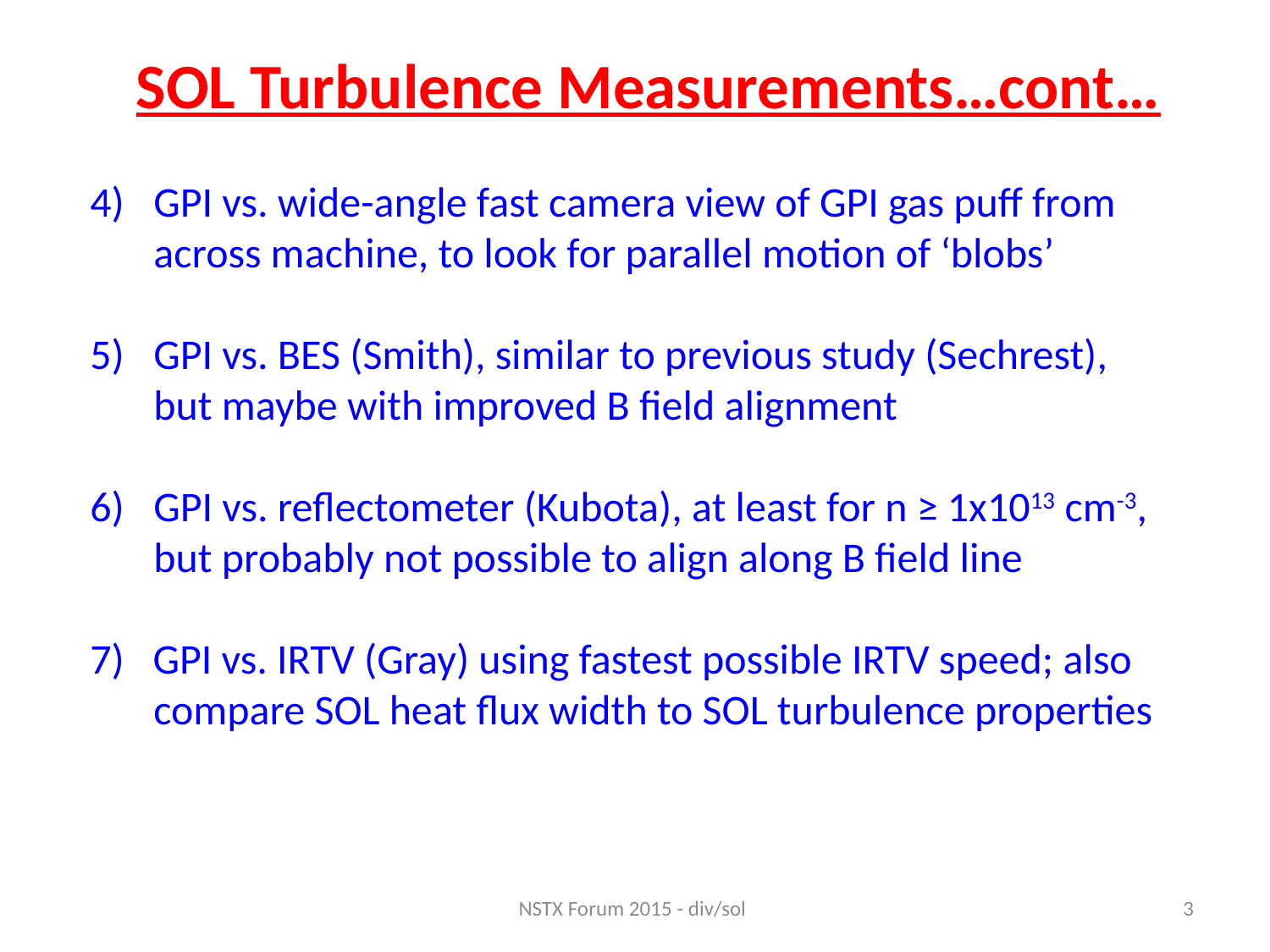

SOL Turbulence Measurements…cont…
GPI vs. wide-angle fast camera view of GPI gas puff from
across machine, to look for parallel motion of ‘blobs’

GPI vs. BES (Smith), similar to previous study (Sechrest),
but maybe with improved B field alignment

GPI vs. reflectometer (Kubota), at least for n ≥ 1x1013 cm-3,
but probably not possible to align along B field line

7)   GPI vs. IRTV (Gray) using fastest possible IRTV speed; also
compare SOL heat flux width to SOL turbulence properties
NSTX Forum 2015 - div/sol
3